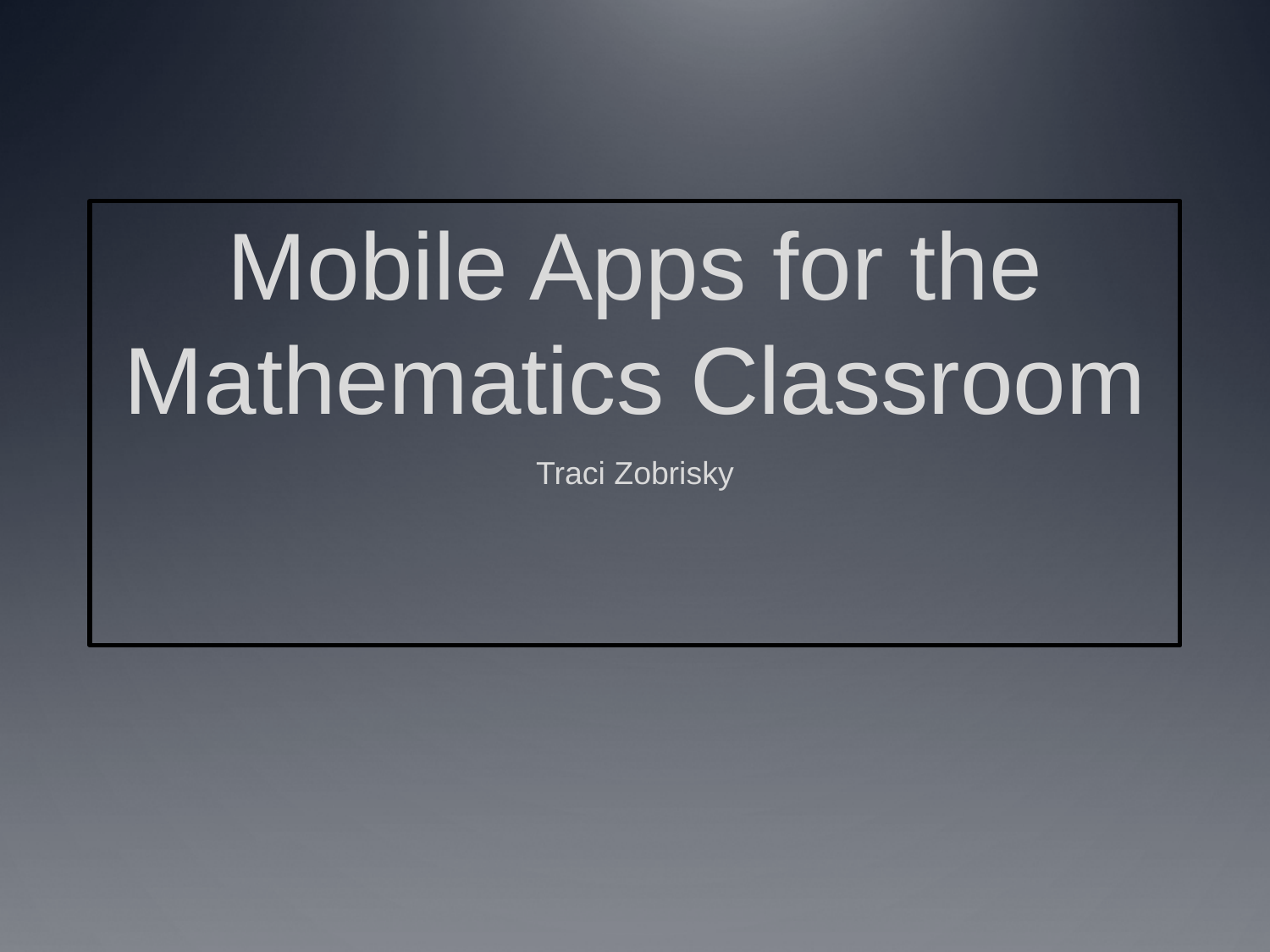

# Mobile Apps for the Mathematics Classroom
Traci Zobrisky